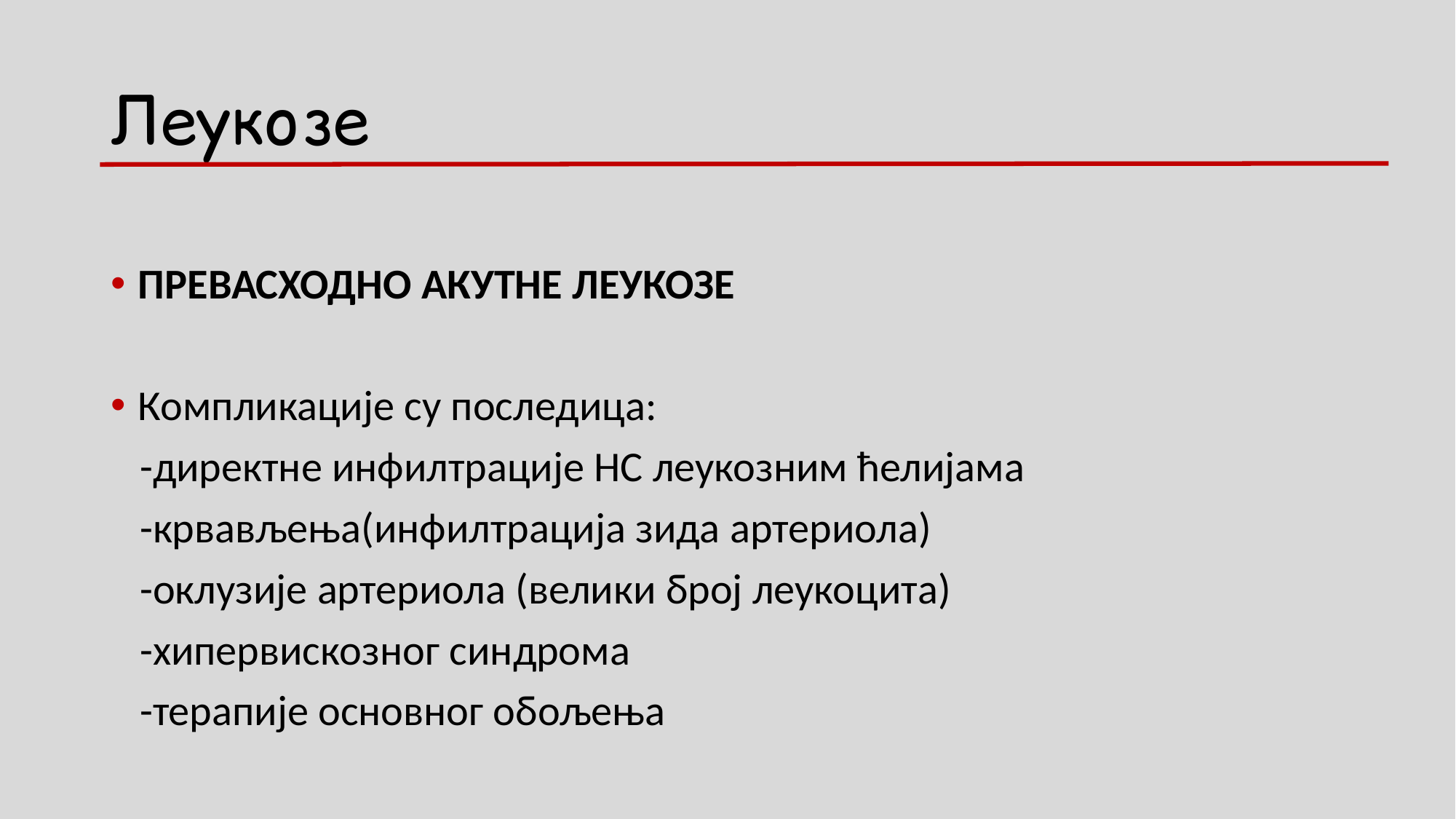

# Леукозе
ПРЕВАСХОДНО АКУТНЕ ЛЕУКОЗЕ

Компликације су последица:
   -директне инфилтрације НС леукозним ћелијама
   -крвављења(инфилтрација зида артериола)
   -оклузије артериола (велики број леукоцита)
   -хипервискозног синдрома
   -терапије основног обољења